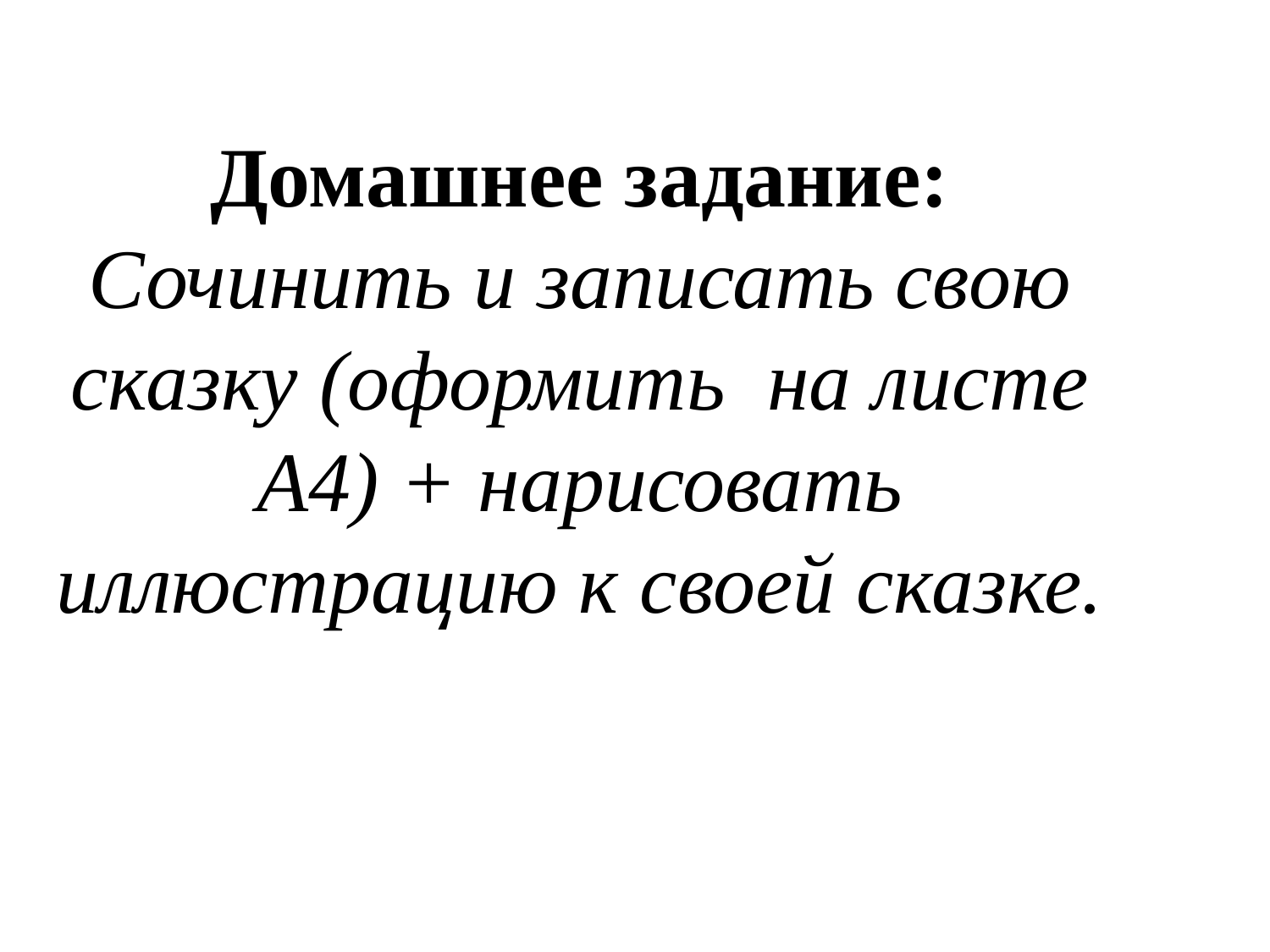

Домашнее задание:
Сочинить и записать свою сказку (оформить  на листе А4) + нарисовать иллюстрацию к своей сказке.